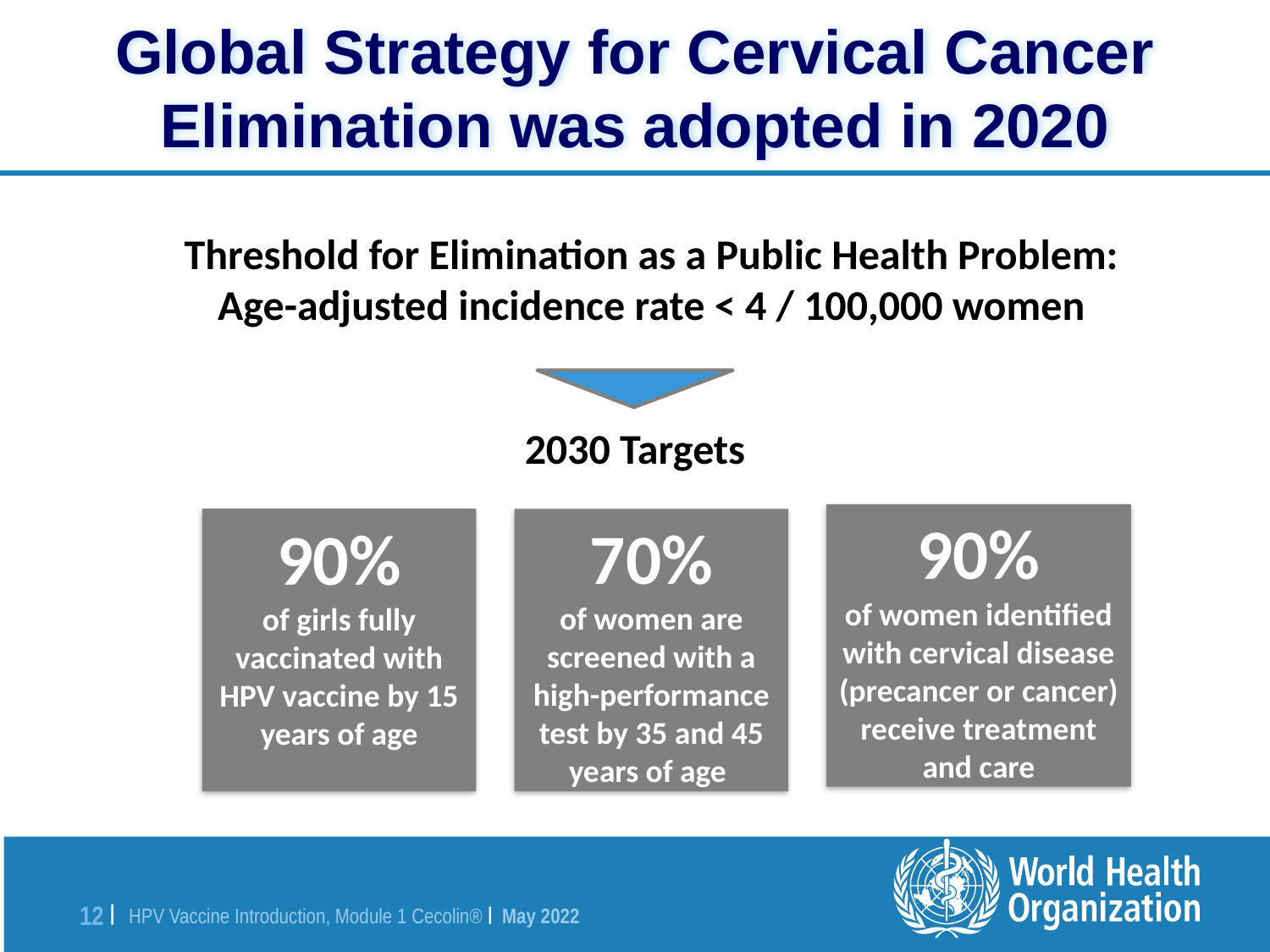

# Global Strategy for Cervical Cancer Elimination was adopted in 2020
Threshold for Elimination as a Public Health Problem:
Age-adjusted incidence rate < 4 / 100,000 women

2030 Targets
90%
of women identified with cervical disease (precancer or cancer) receive treatment and care
90%
of girls fully vaccinated with HPV vaccine by 15 years of age

70%
of women are screened with a high-performance test by 35 and 45 years of age